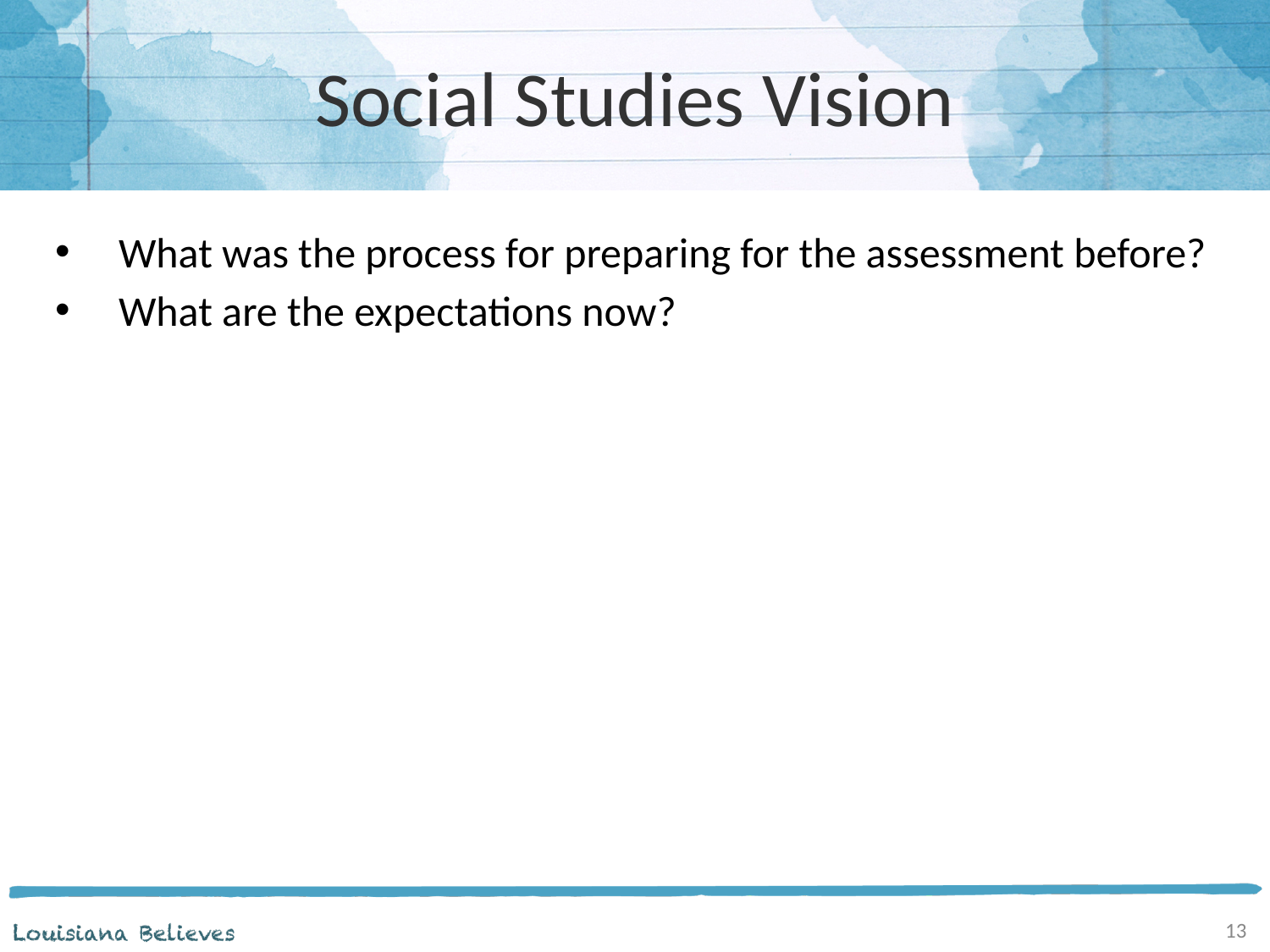

# Social Studies Vision
What was the process for preparing for the assessment before?
What are the expectations now?
13